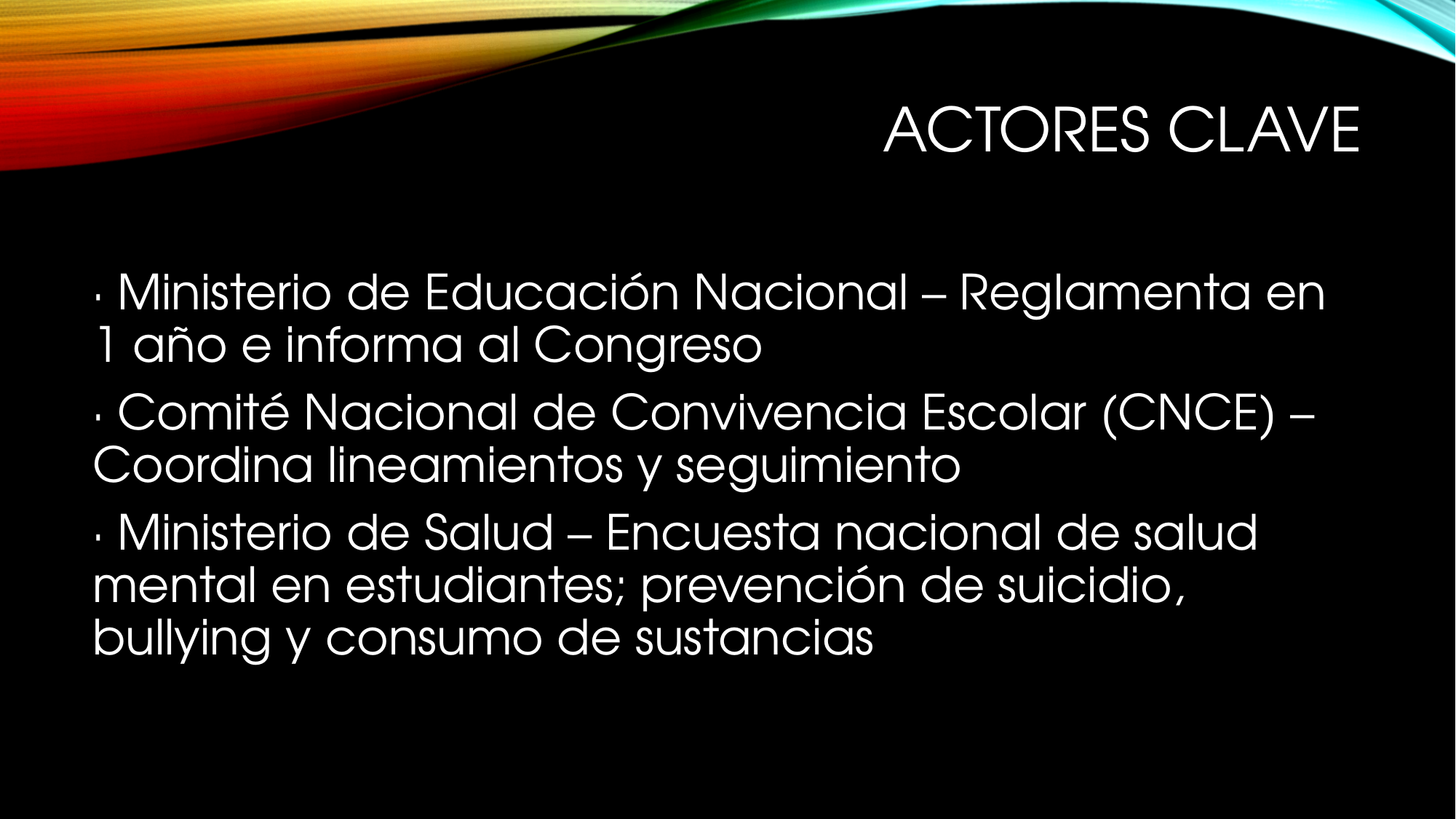

# Actores clave
· Ministerio de Educación Nacional – Reglamenta en 1 año e informa al Congreso
· Comité Nacional de Convivencia Escolar (CNCE) – Coordina lineamientos y seguimiento
· Ministerio de Salud – Encuesta nacional de salud mental en estudiantes; prevención de suicidio, bullying y consumo de sustancias